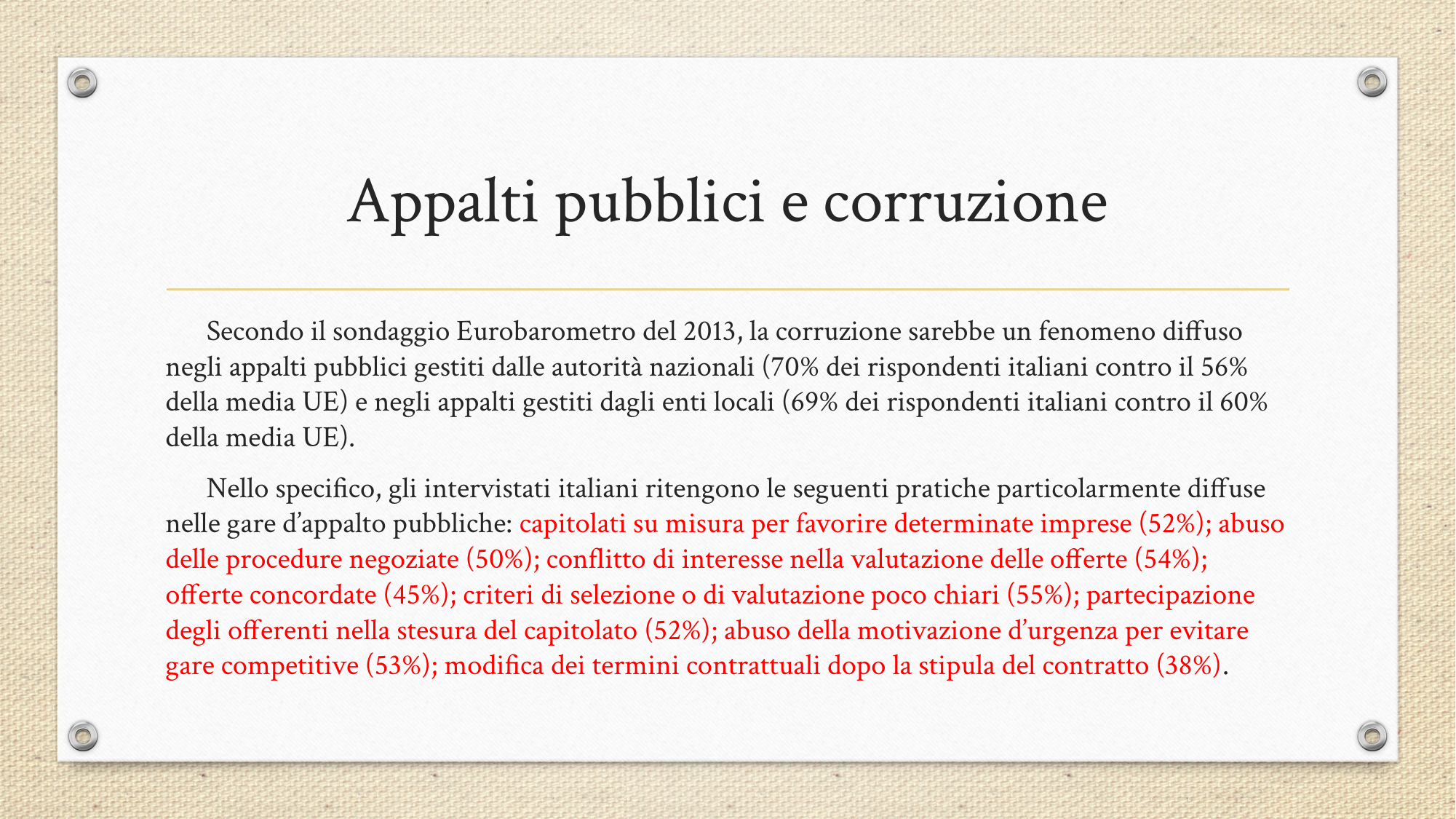

# Appalti pubblici e corruzione
Secondo il sondaggio Eurobarometro del 2013, la corruzione sarebbe un fenomeno diffuso negli appalti pubblici gestiti dalle autorità nazionali (70% dei rispondenti italiani contro il 56% della media UE) e negli appalti gestiti dagli enti locali (69% dei rispondenti italiani contro il 60% della media UE).
Nello specifico, gli intervistati italiani ritengono le seguenti pratiche particolarmente diffuse nelle gare d’appalto pubbliche: capitolati su misura per favorire determinate imprese (52%); abuso delle procedure negoziate (50%); conflitto di interesse nella valutazione delle offerte (54%); offerte concordate (45%); criteri di selezione o di valutazione poco chiari (55%); partecipazione degli offerenti nella stesura del capitolato (52%); abuso della motivazione d’urgenza per evitare gare competitive (53%); modifica dei termini contrattuali dopo la stipula del contratto (38%).